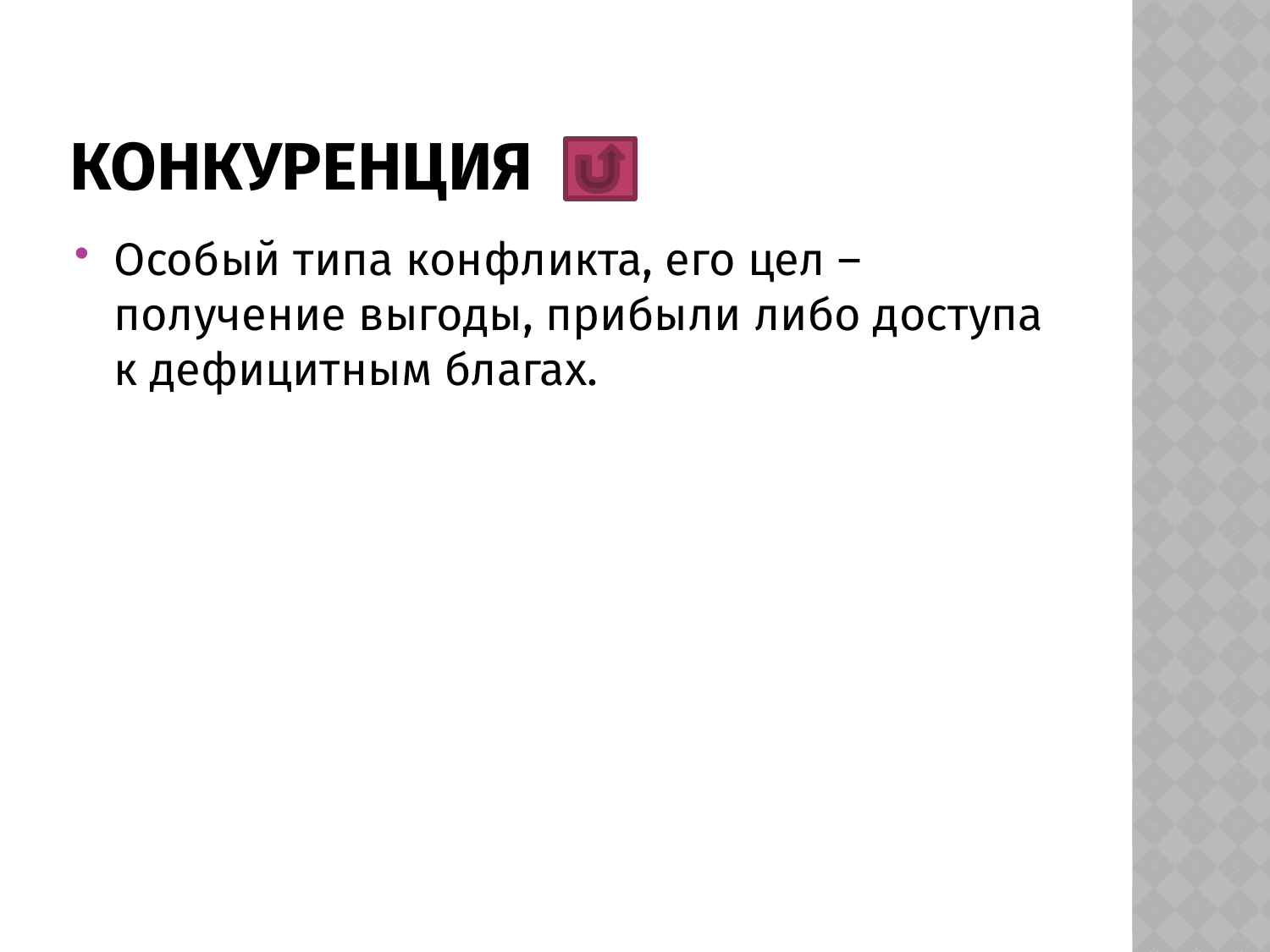

# конкуренция

Особый типа конфликта, его цел – получение выгоды, прибыли либо доступа к дефицитным благах.